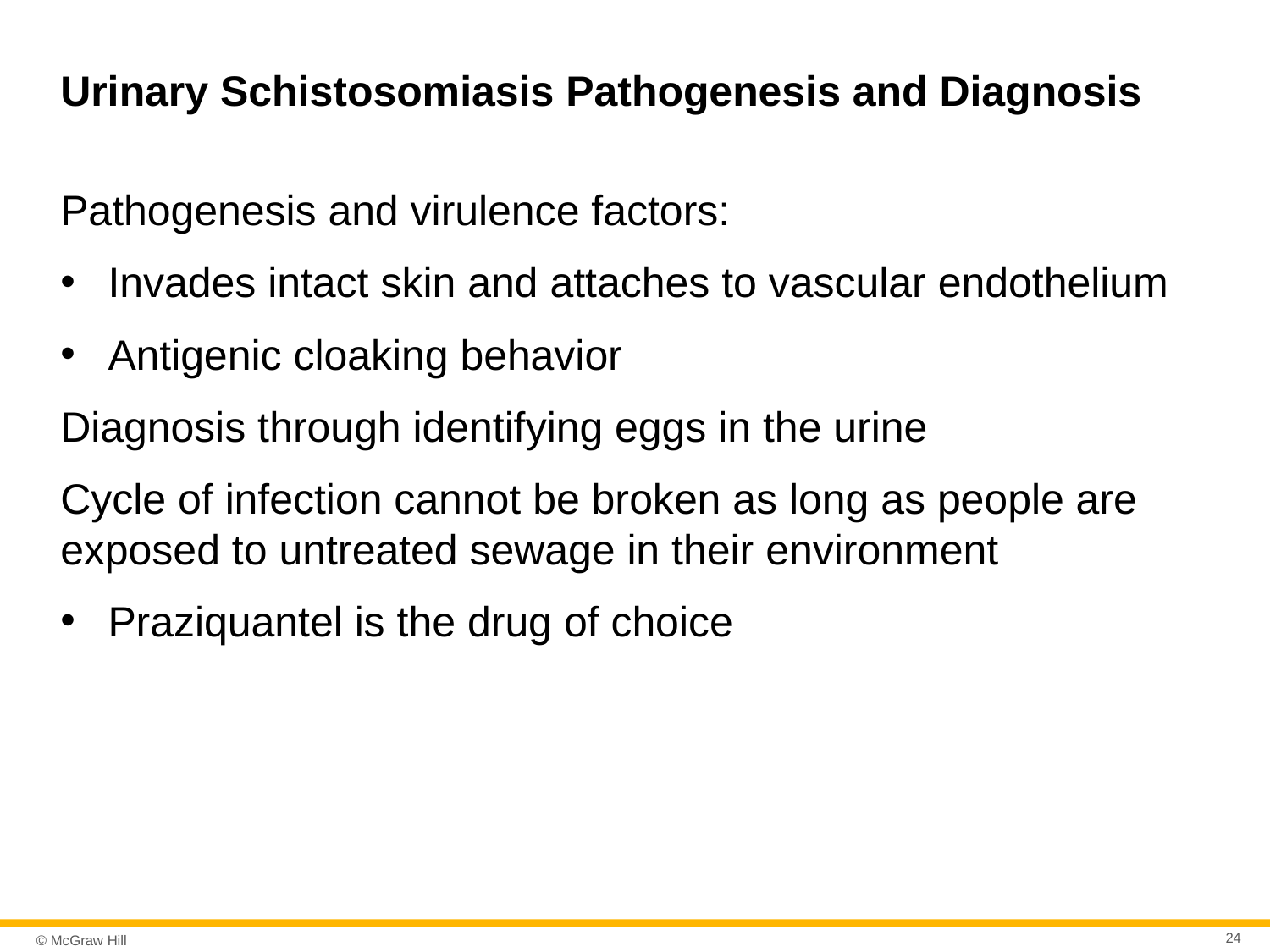

# Urinary Schistosomiasis Pathogenesis and Diagnosis
Pathogenesis and virulence factors:
Invades intact skin and attaches to vascular endothelium
Antigenic cloaking behavior
Diagnosis through identifying eggs in the urine
Cycle of infection cannot be broken as long as people are exposed to untreated sewage in their environment
Praziquantel is the drug of choice